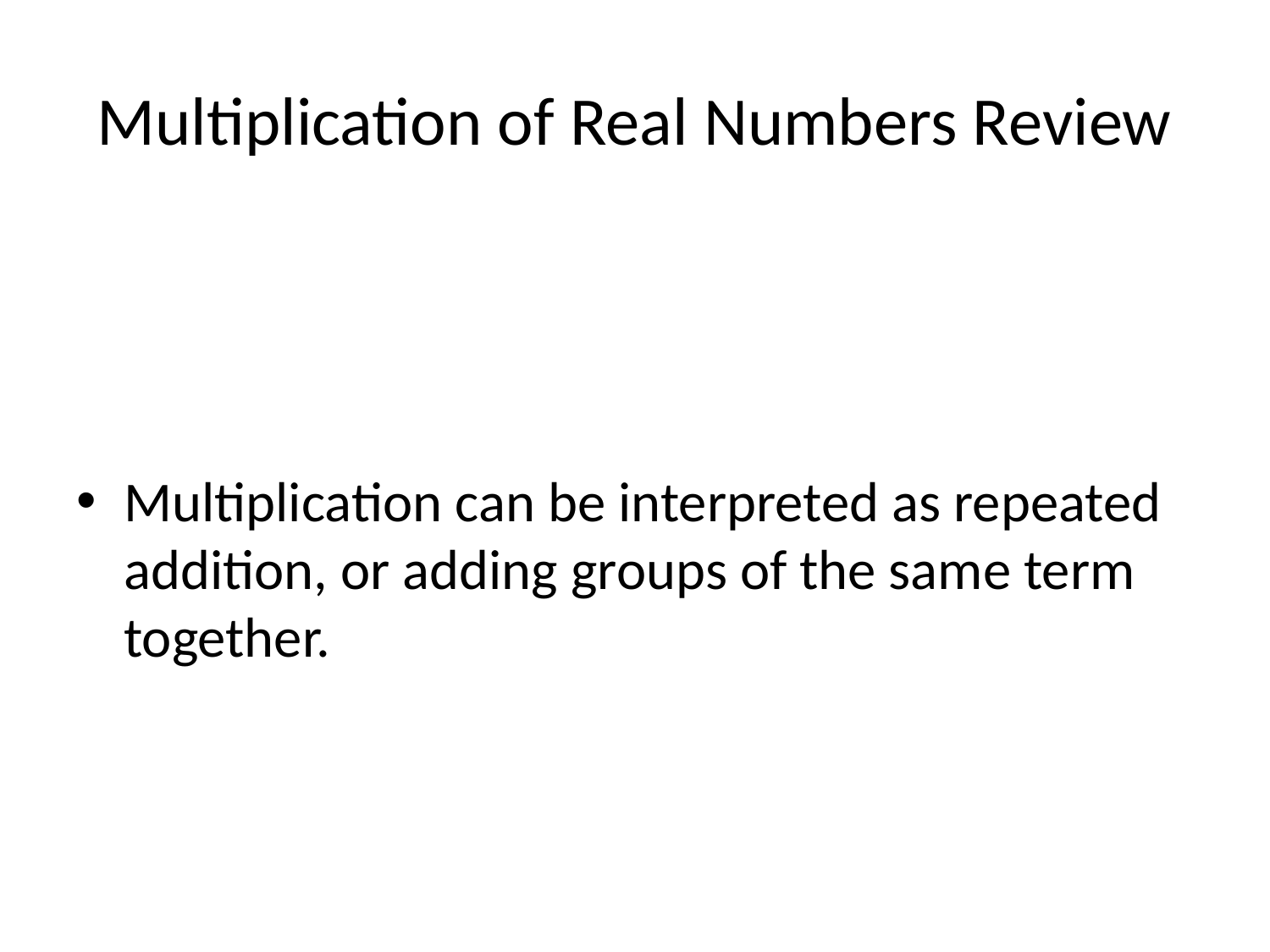

# Multiplication of Real Numbers Review

Multiplication can be interpreted as repeated addition, or adding groups of the same term together.